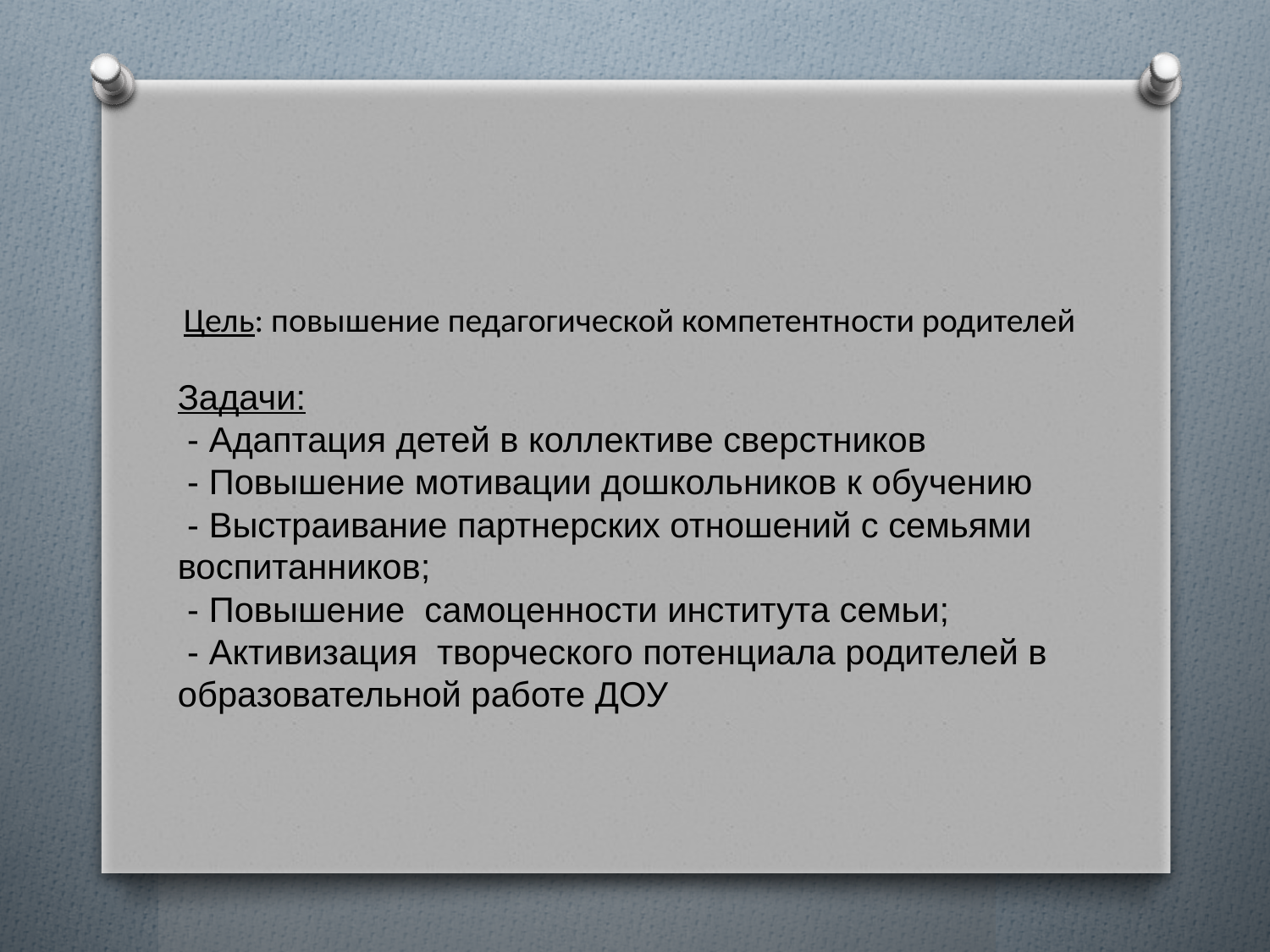

# Цель: повышение педагогической компетентности родителей
Задачи:
 - Адаптация детей в коллективе сверстников
 - Повышение мотивации дошкольников к обучению
 - Выстраивание партнерских отношений с семьями воспитанников;
 - Повышение  самоценности института семьи;
 - Активизация  творческого потенциала родителей в образовательной работе ДОУ